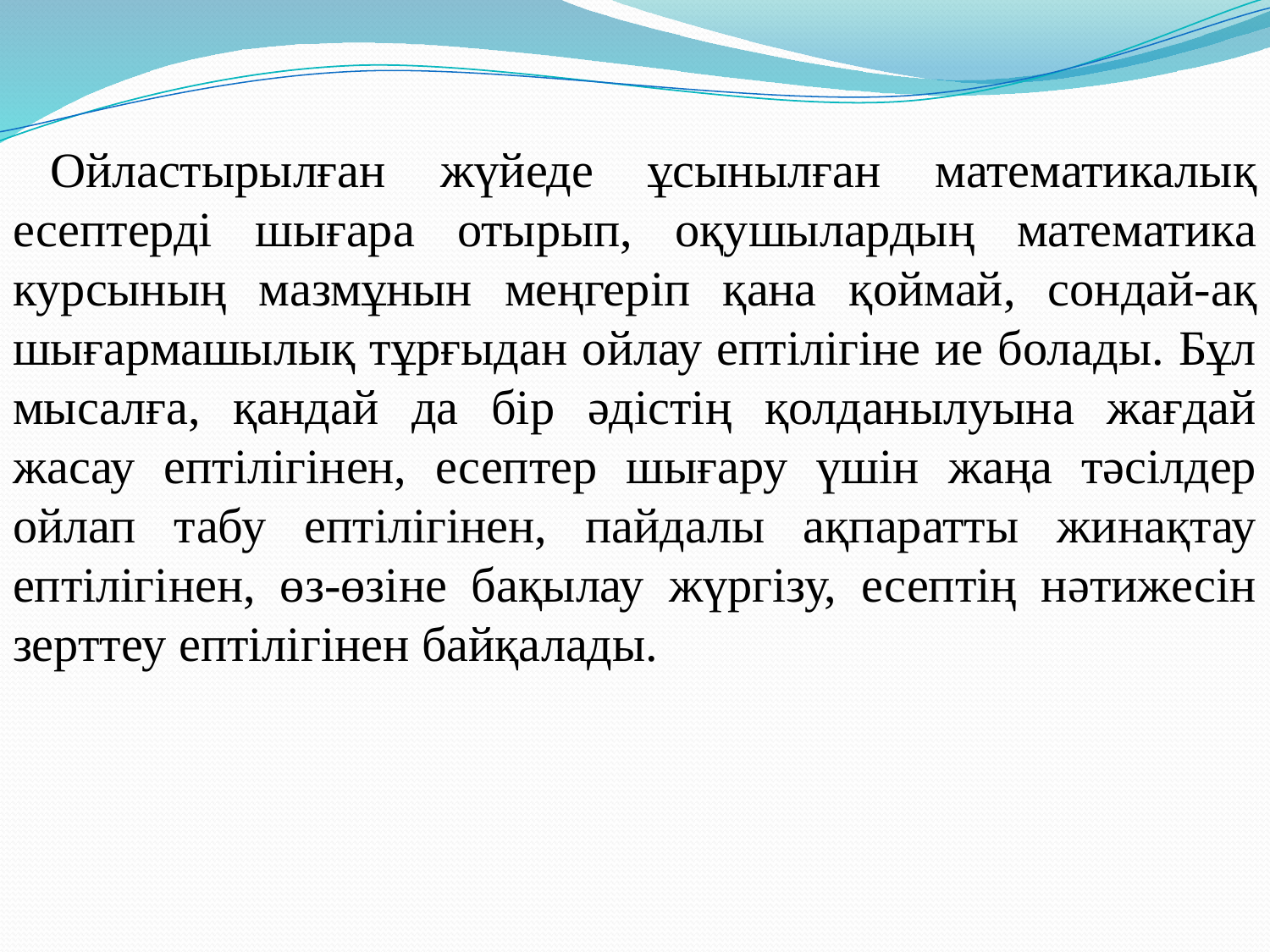

Ойластырылған жүйеде ұсынылған математикалық есептерді шығара отырып, оқушылардың математика курсының мазмұнын меңгеріп қана қоймай, сондай-ақ шығармашылық тұрғыдан ойлау ептілігіне ие болады. Бұл мысалға, қандай да бір әдістің қолданылуына жағдай жасау ептілігінен, есептер шығару үшін жаңа тәсілдер ойлап табу ептілігінен, пайдалы ақпаратты жинақтау ептілігінен, өз-өзіне бақылау жүргізу, есептің нәтижесін зерттеу ептілігінен байқалады.